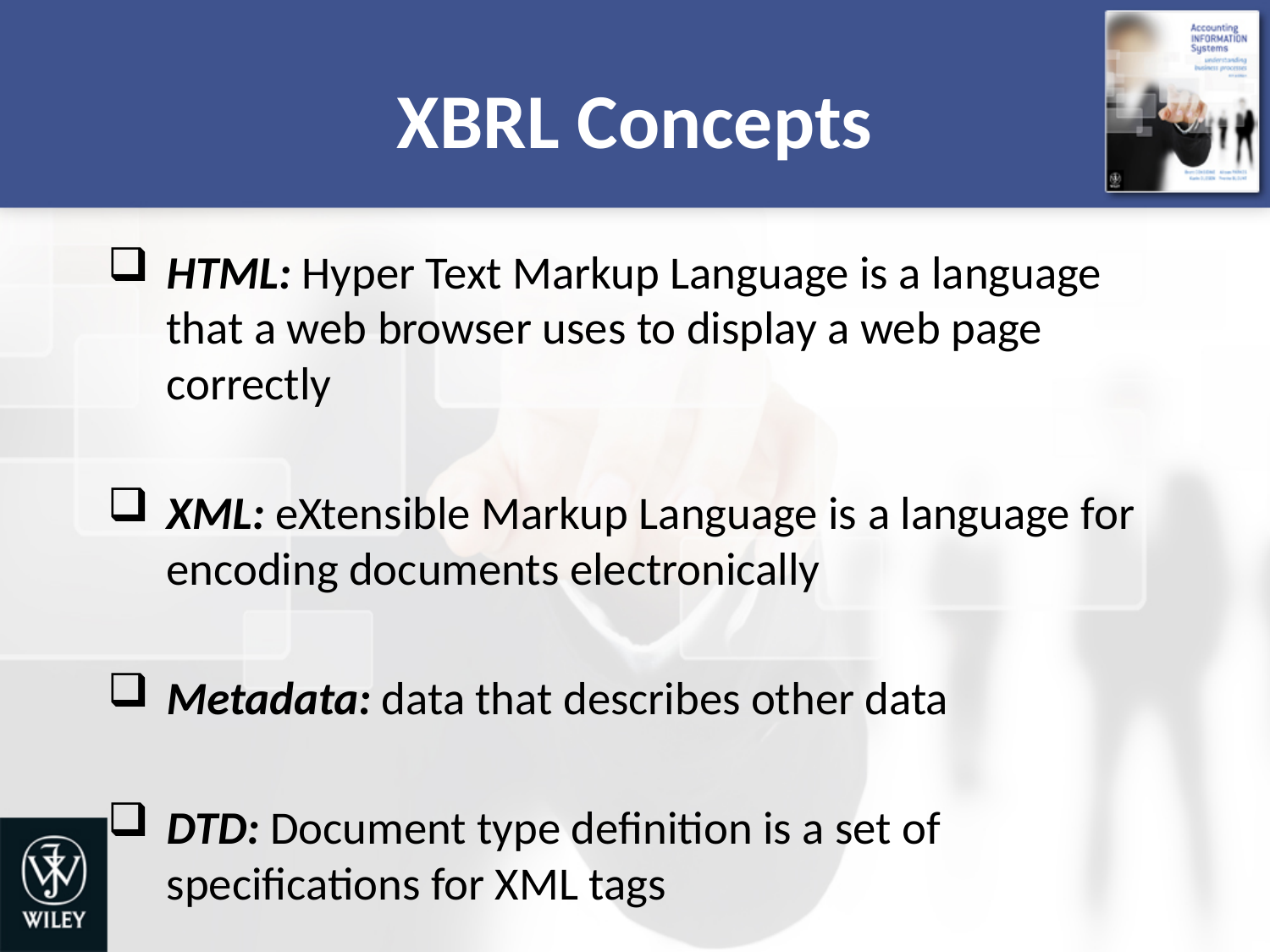

# XBRL Concepts
HTML: Hyper Text Markup Language is a language that a web browser uses to display a web page correctly

XML: eXtensible Markup Language is a language for encoding documents electronically

Metadata: data that describes other data

DTD: Document type definition is a set of specifications for XML tags